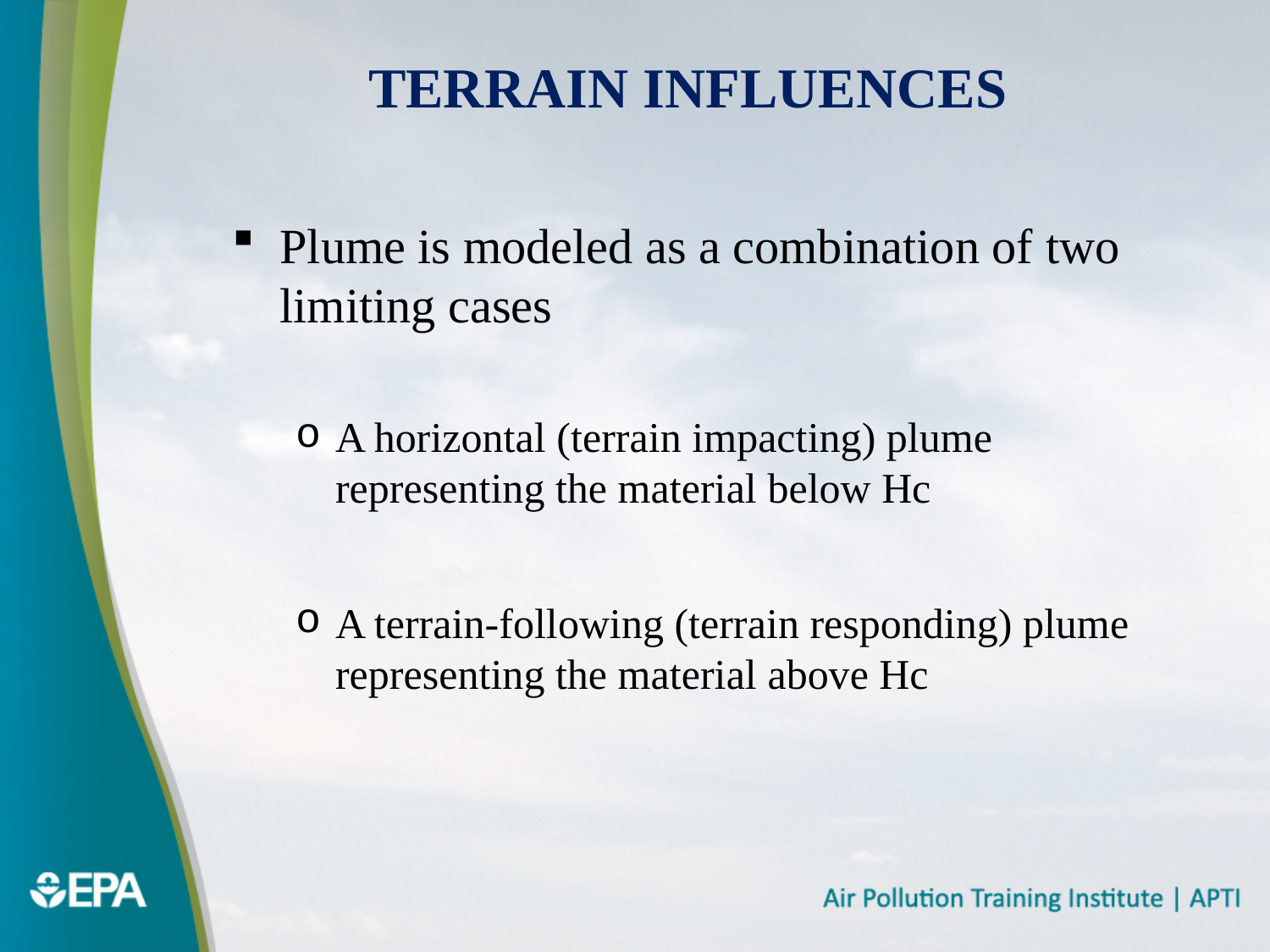

# Terrain Influences
Plume is modeled as a combination of two limiting cases

A horizontal (terrain impacting) plume  representing the material below Hc

A terrain-following (terrain responding) plume representing the material above Hc